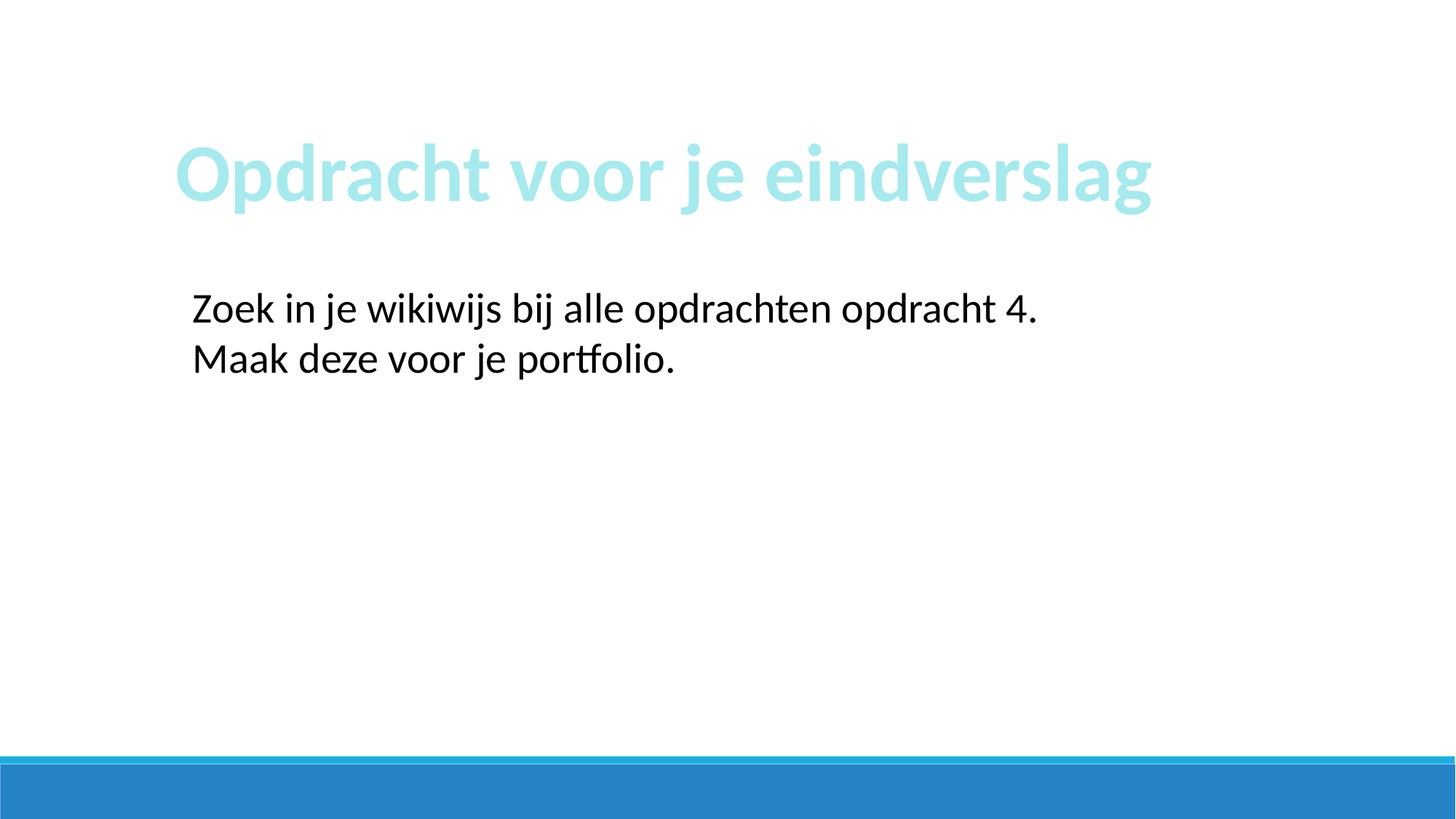

Opdracht voor je eindverslag
Zoek in je wikiwijs bij alle opdrachten opdracht 4.
Maak deze voor je portfolio.